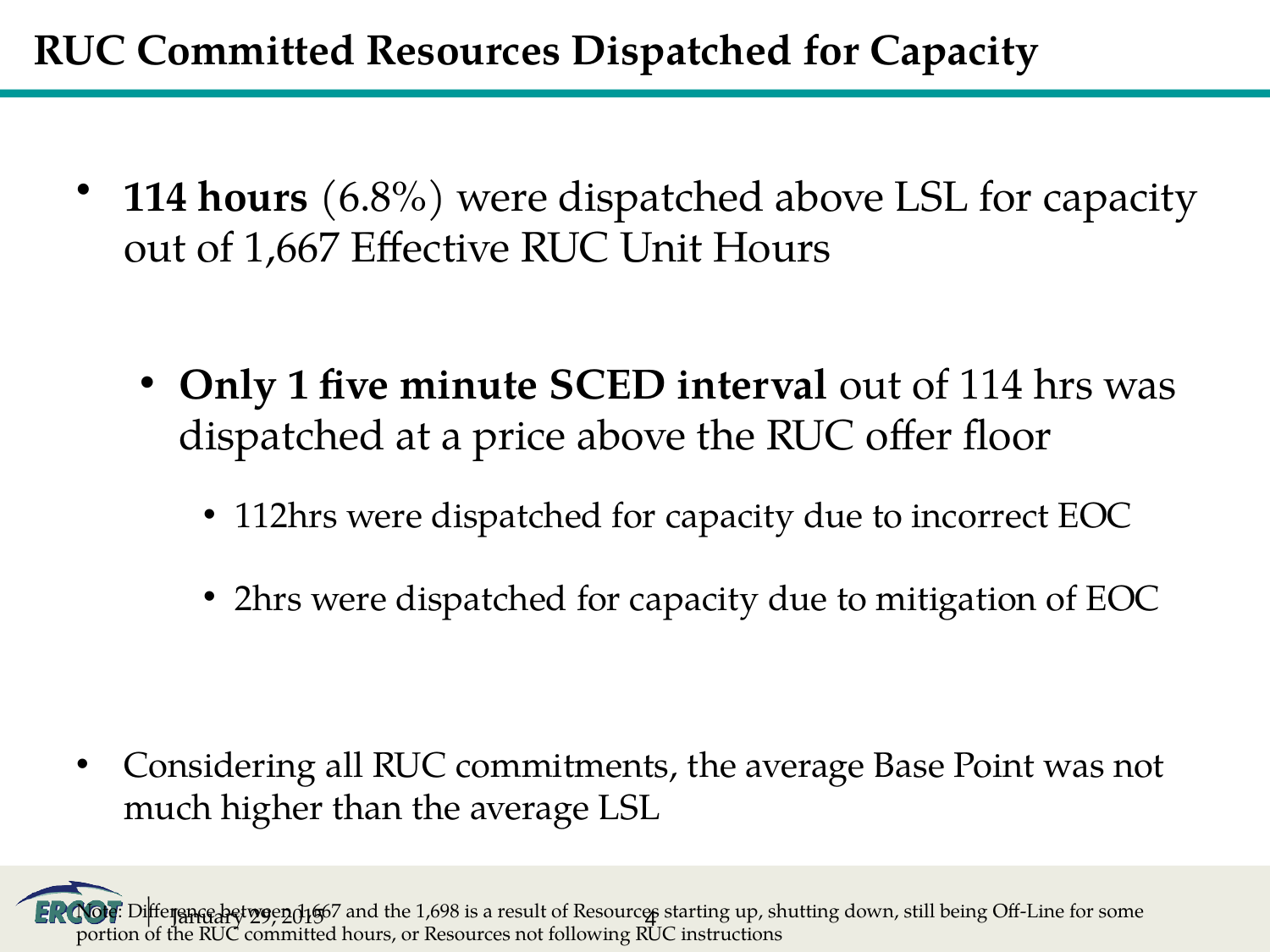

# RUC Committed Resources Dispatched for Capacity

114 hours (6.8%) were dispatched above LSL for capacity out of 1,667 Effective RUC Unit Hours

Only 1 five minute SCED interval out of 114 hrs was  dispatched at a price above the RUC offer floor

112hrs were dispatched for capacity due to incorrect EOC

2hrs were dispatched for capacity due to mitigation of EOC

Considering all RUC commitments, the average Base Point was not much higher than the average LSL

Note: Difference between 1,667 and the 1,698 is a result of Resources starting up, shutting down, still being Off-Line for some portion of the RUC committed hours, or Resources not following RUC instructions

January 29, 2015